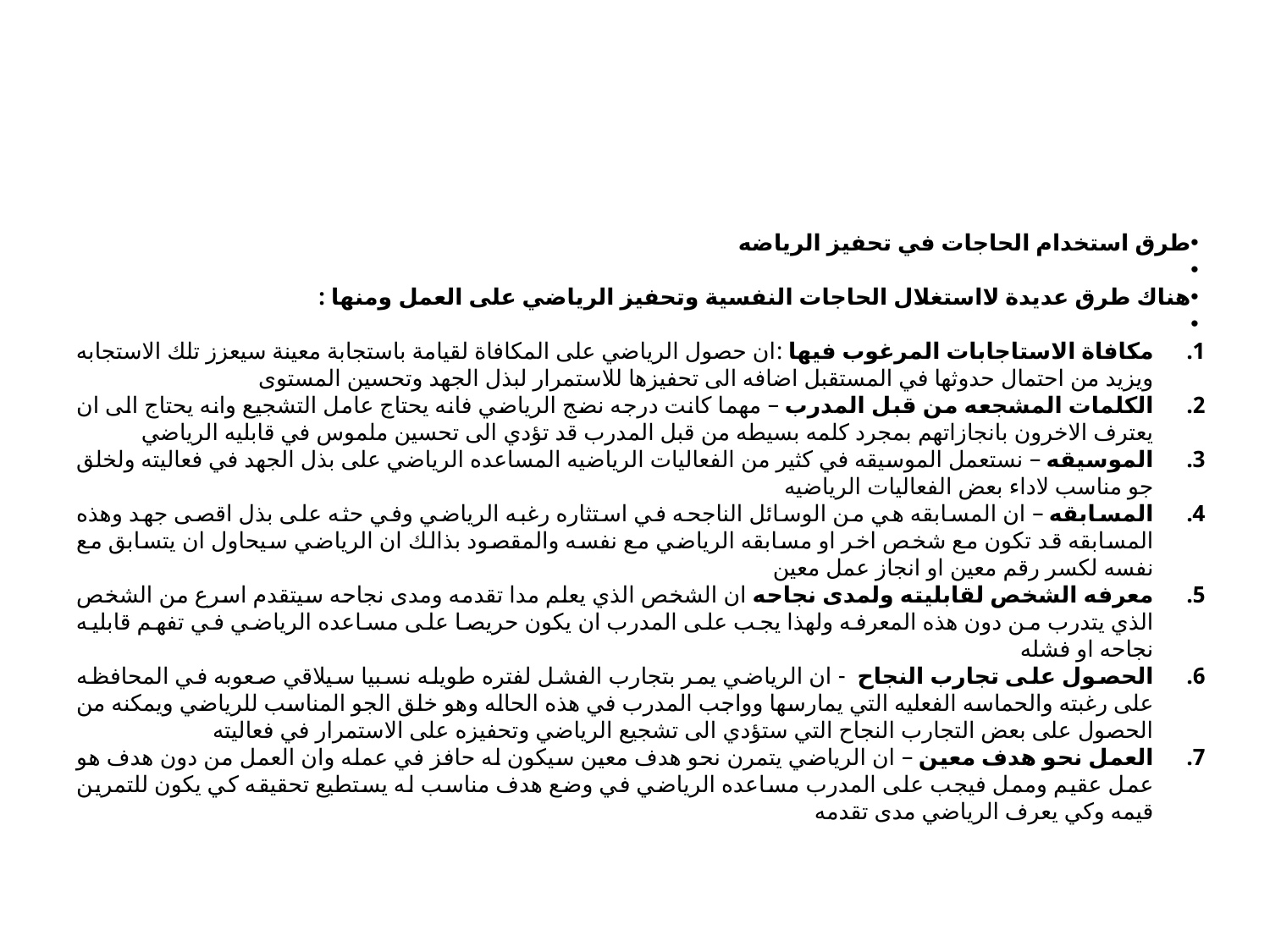

#
طرق استخدام الحاجات في تحفيز الرياضه

هناك طرق عديدة لااستغلال الحاجات النفسية وتحفيز الرياضي على العمل ومنها :

مكافاة الاستاجابات المرغوب فيها :ان حصول الرياضي على المكافاة لقيامة باستجابة معينة سيعزز تلك الاستجابه ويزيد من احتمال حدوثها في المستقبل اضافه الى تحفيزها للاستمرار لبذل الجهد وتحسين المستوى
الكلمات المشجعه من قبل المدرب – مهما كانت درجه نضج الرياضي فانه يحتاج عامل التشجيع وانه يحتاج الى ان يعترف الاخرون بانجازاتهم بمجرد كلمه بسيطه من قبل المدرب قد تؤدي الى تحسين ملموس في قابليه الرياضي
الموسيقه – نستعمل الموسيقه في كثير من الفعاليات الرياضيه المساعده الرياضي على بذل الجهد في فعاليته ولخلق جو مناسب لاداء بعض الفعاليات الرياضيه
المسابقه – ان المسابقه هي من الوسائل الناجحه في استثاره رغبه الرياضي وفي حثه على بذل اقصى جهد وهذه المسابقه قد تكون مع شخص اخر او مسابقه الرياضي مع نفسه والمقصود بذالك ان الرياضي سيحاول ان يتسابق مع نفسه لكسر رقم معين او انجاز عمل معين
معرفه الشخص لقابليته ولمدى نجاحه ان الشخص الذي يعلم مدا تقدمه ومدى نجاحه سيتقدم اسرع من الشخص الذي يتدرب من دون هذه المعرفه ولهذا يجب على المدرب ان يكون حريصا على مساعده الرياضي في تفهم قابليه نجاحه او فشله
الحصول على تجارب النجاح  - ان الرياضي يمر بتجارب الفشل لفتره طويله نسبيا سيلاقي صعوبه في المحافظه على رغبته والحماسه الفعليه التي يمارسها وواجب المدرب في هذه الحاله وهو خلق الجو المناسب للرياضي ويمكنه من الحصول على بعض التجارب النجاح التي ستؤدي الى تشجيع الرياضي وتحفيزه على الاستمرار في فعاليته
العمل نحو هدف معين – ان الرياضي يتمرن نحو هدف معين سيكون له حافز في عمله وان العمل من دون هدف هو عمل عقيم وممل فيجب على المدرب مساعده الرياضي في وضع هدف مناسب له يستطيع تحقيقه كي يكون للتمرين قيمه وكي يعرف الرياضي مدى تقدمه